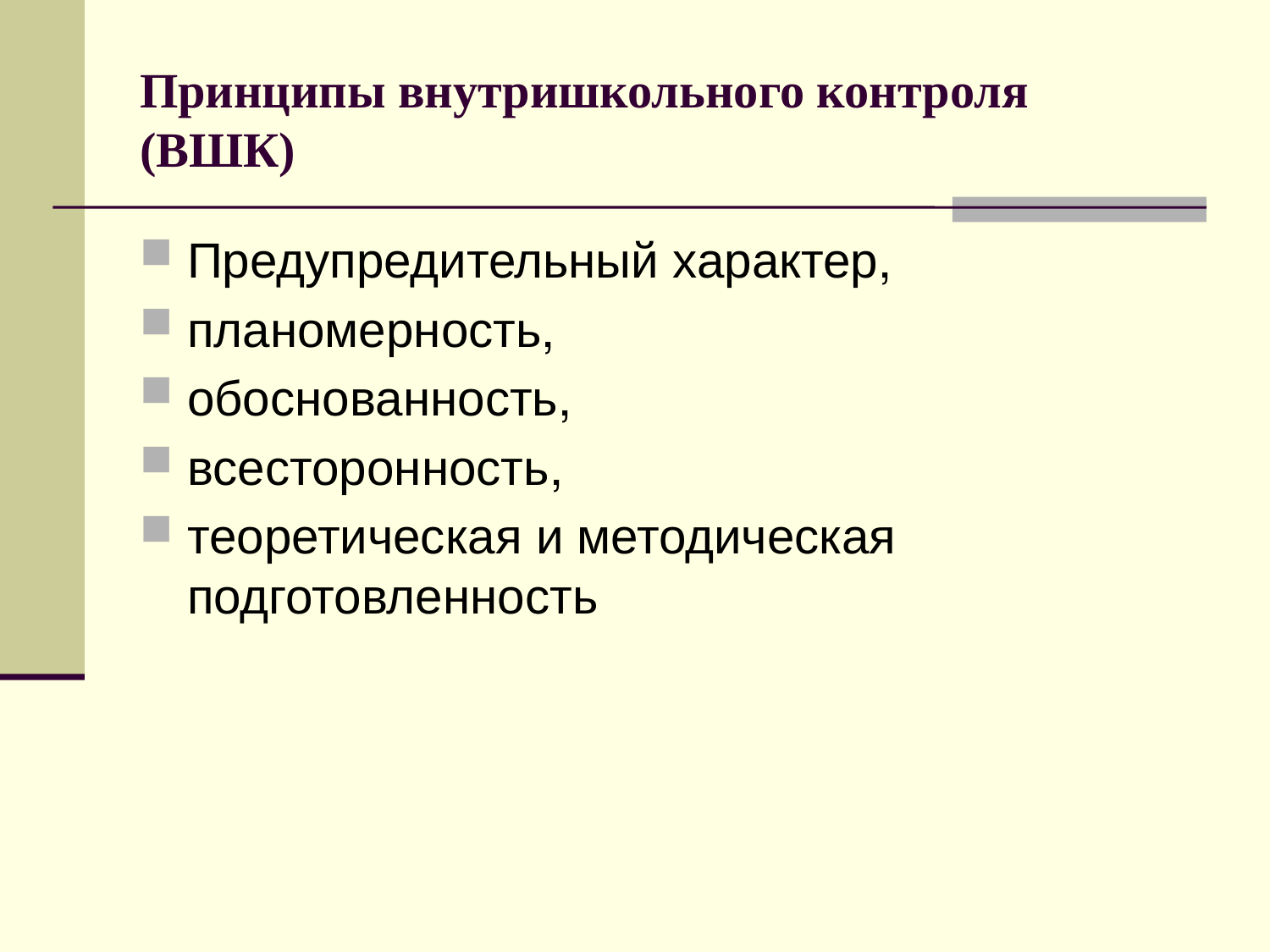

# Принципы внутришкольного контроля (ВШК)
Предупредительный характер,
планомерность,
обоснованность,
всесторонность,
теоретическая и методическая подготовленность